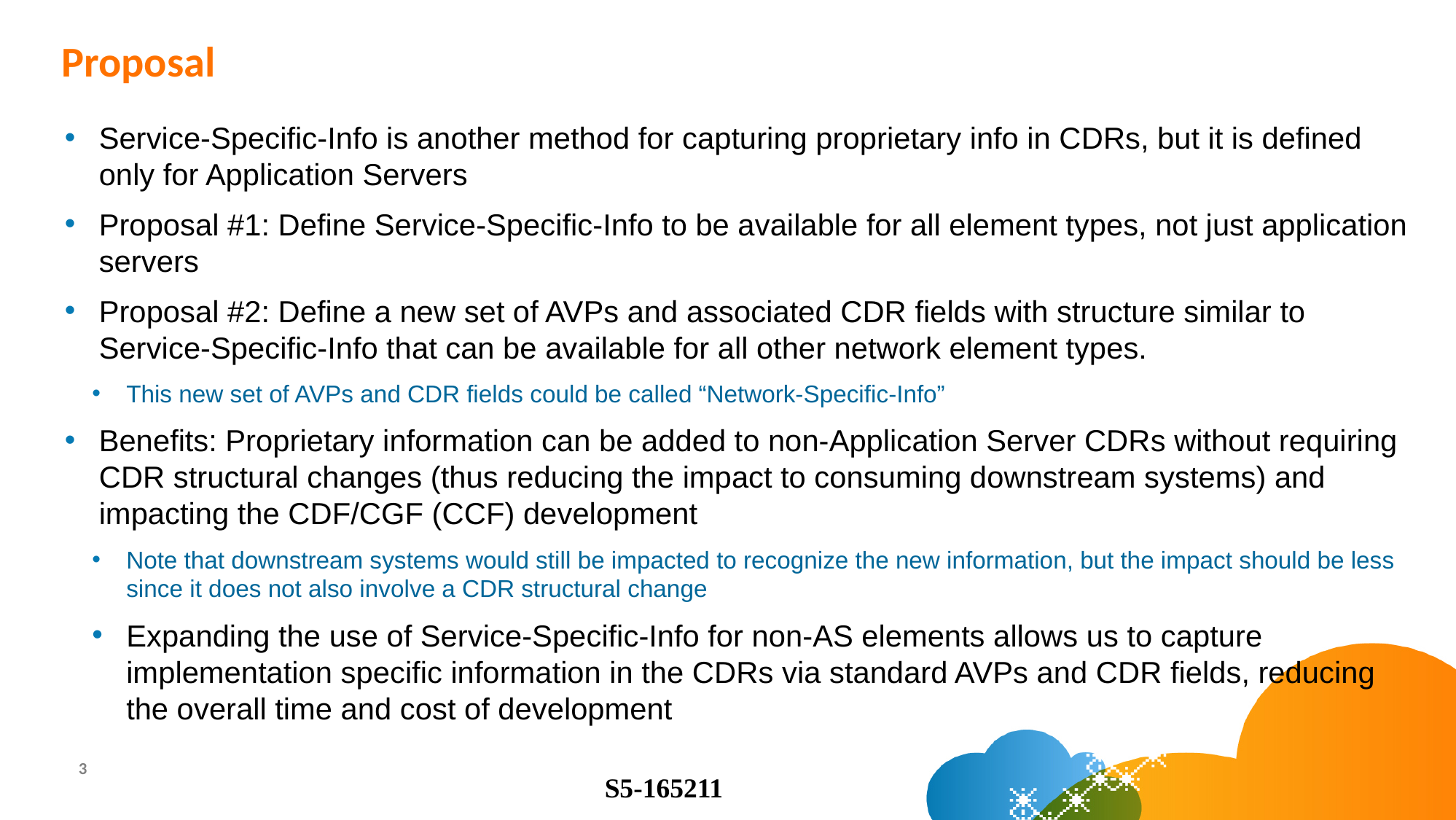

# Proposal
Service-Specific-Info is another method for capturing proprietary info in CDRs, but it is defined only for Application Servers
Proposal #1: Define Service-Specific-Info to be available for all element types, not just application servers
Proposal #2: Define a new set of AVPs and associated CDR fields with structure similar to Service-Specific-Info that can be available for all other network element types.
This new set of AVPs and CDR fields could be called “Network-Specific-Info”
Benefits: Proprietary information can be added to non-Application Server CDRs without requiring CDR structural changes (thus reducing the impact to consuming downstream systems) and impacting the CDF/CGF (CCF) development
Note that downstream systems would still be impacted to recognize the new information, but the impact should be less since it does not also involve a CDR structural change
Expanding the use of Service-Specific-Info for non-AS elements allows us to capture implementation specific information in the CDRs via standard AVPs and CDR fields, reducing the overall time and cost of development
3
S5-165211